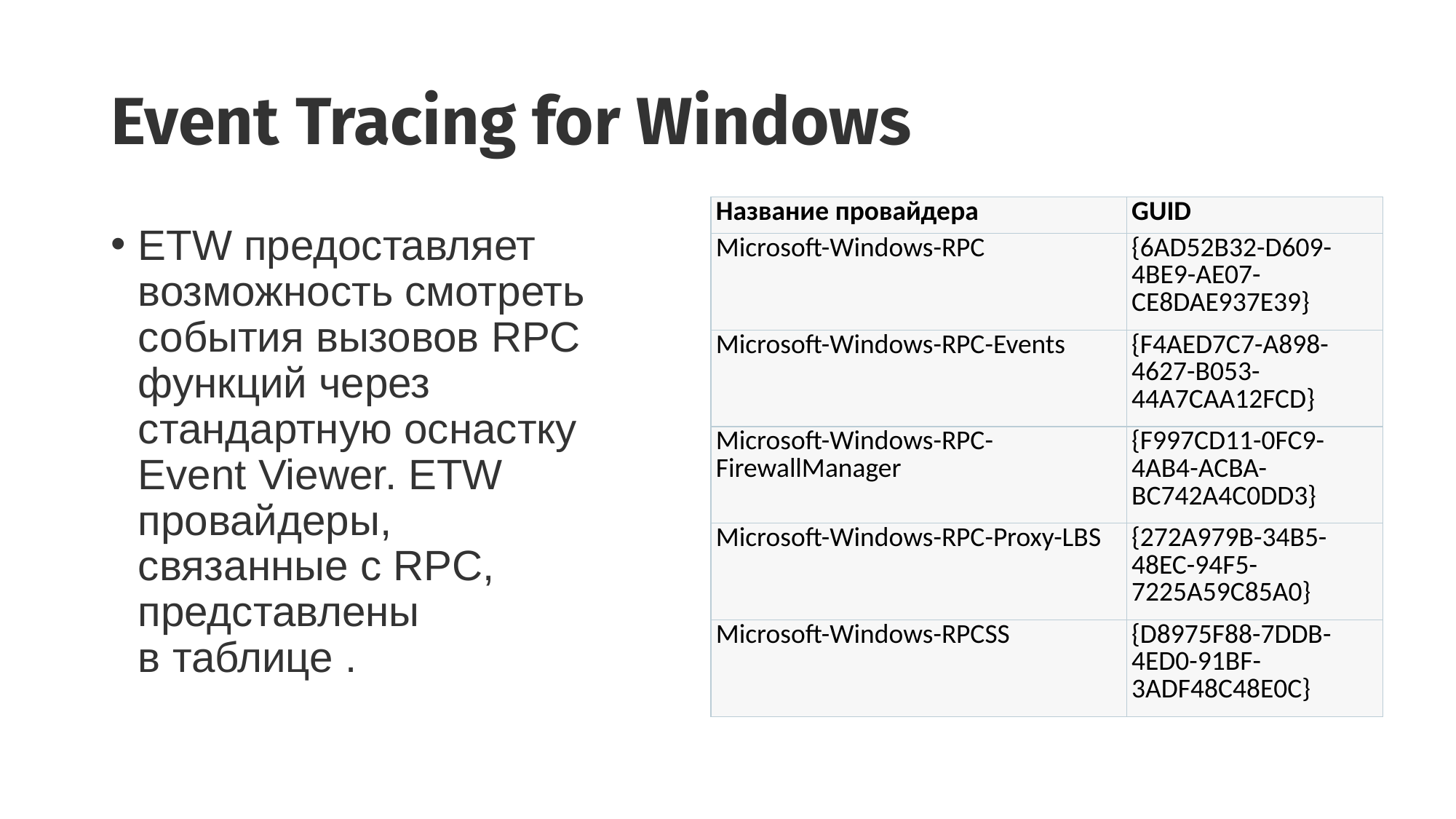

# Event Tracing for Windows
| Название провайдера | GUID |
| --- | --- |
| Microsoft-Windows-RPC | {6AD52B32-D609-4BE9-AE07-CE8DAE937E39} |
| Microsoft-Windows-RPC-Events | {F4AED7C7-A898-4627-B053-44A7CAA12FCD} |
| Microsoft-Windows-RPC-FirewallManager | {F997CD11-0FC9-4AB4-ACBA-BC742A4C0DD3} |
| Microsoft-Windows-RPC-Proxy-LBS | {272A979B-34B5-48EC-94F5-7225A59C85A0} |
| Microsoft-Windows-RPCSS | {D8975F88-7DDB-4ED0-91BF-3ADF48C48E0C} |
ETW предоставляет возможность смотреть события вызовов RPC функций через стандартную оснастку Event Viewer. ETW провайдеры, связанные с RPC, представлены в таблице .